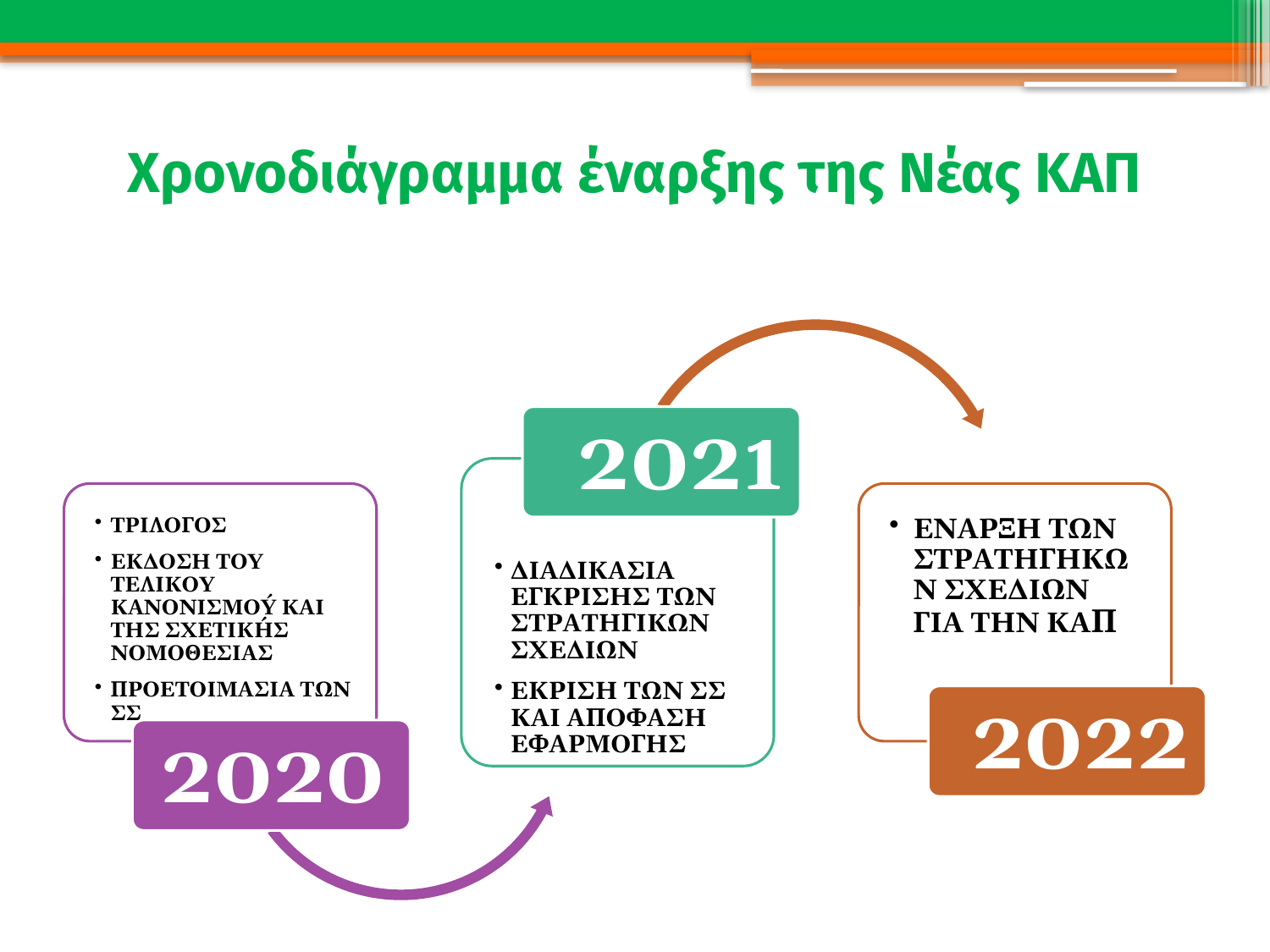

# Χρονοδιάγραμμα έναρξης της Νέας ΚΑΠ
ΤΡΙΛΟΓΟΣ
ΕΚΔΟΣΗ ΤΟΥ ΤΕΛΙΚΟΥ ΚΑΝΟΝΙΣΜΟΎ ΚΑΙ ΤΗΣ ΣΧΕΤΙΚΉΣ ΝΟΜΟΘΕΣΙΑΣ
ΠΡΟΕΤΟΙΜΑΣΙΑ ΤΩΝ ΣΣ
2020
ΔΙΑΔΙΚΑΣΙΑ ΕΓΚΡΙΣΗΣ ΤΩΝ ΣΤΡΑΤΗΓΙΚΩΝ ΣΧΕΔΙΩΝ
ΕΚΡΙΣΗ ΤΩΝ ΣΣ ΚΑΙ ΑΠΟΦΑΣΗ ΕΦΑΡΜΟΓΗΣ
2021
ΕΝΑΡΞΗ ΤΩΝ ΣΤΡΑΤΗΓΗΚΩΝ ΣΧΕΔΙΩΝ ΓΙΑ ΤΗΝ ΚΑΠ
2022